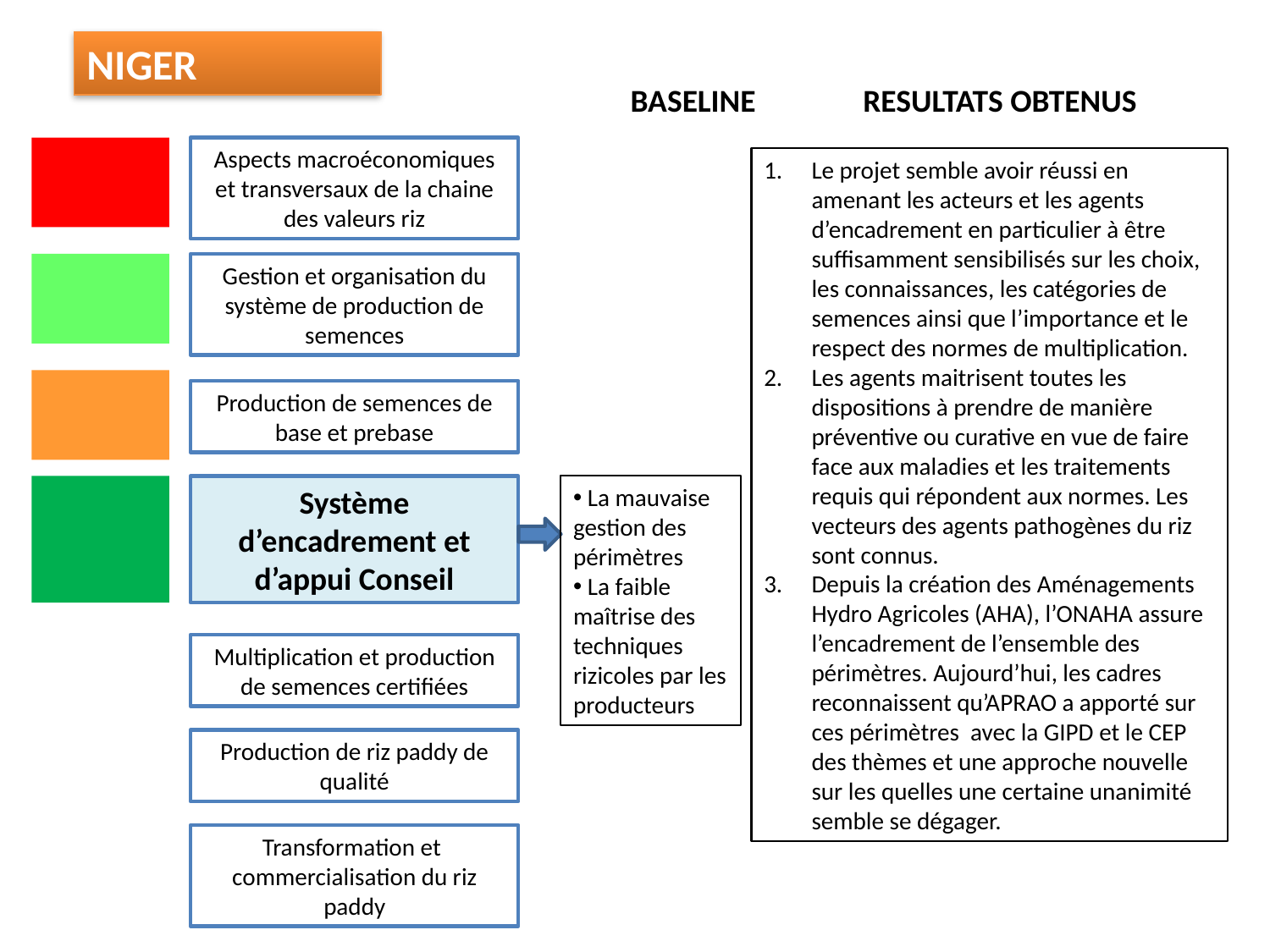

NIGER
BASELINE
RESULTATS OBTENUS

Aspects macroéconomiques et transversaux de la chaine des valeurs riz
Le projet semble avoir réussi en amenant les acteurs et les agents d’encadrement en particulier à être suffisamment sensibilisés sur les choix, les connaissances, les catégories de semences ainsi que l’importance et le respect des normes de multiplication.
Les agents maitrisent toutes les dispositions à prendre de manière préventive ou curative en vue de faire face aux maladies et les traitements requis qui répondent aux normes. Les  vecteurs des agents pathogènes du riz sont connus.
Depuis la création des Aménagements Hydro Agricoles (AHA), l’ONAHA assure l’encadrement de l’ensemble des périmètres. Aujourd’hui, les cadres reconnaissent qu’APRAO a apporté sur ces périmètres  avec la GIPD et le CEP des thèmes et une approche nouvelle sur les quelles une certaine unanimité semble se dégager.

Gestion et organisation du système de production de semences

Production de semences de base et prebase

Système d’encadrement et d’appui Conseil
 La mauvaise gestion des périmètres
 La faible  maîtrise des techniques rizicoles par les producteurs

Multiplication et production de semences certifiées
Production de riz paddy de qualité
Transformation et  commercialisation du riz paddy